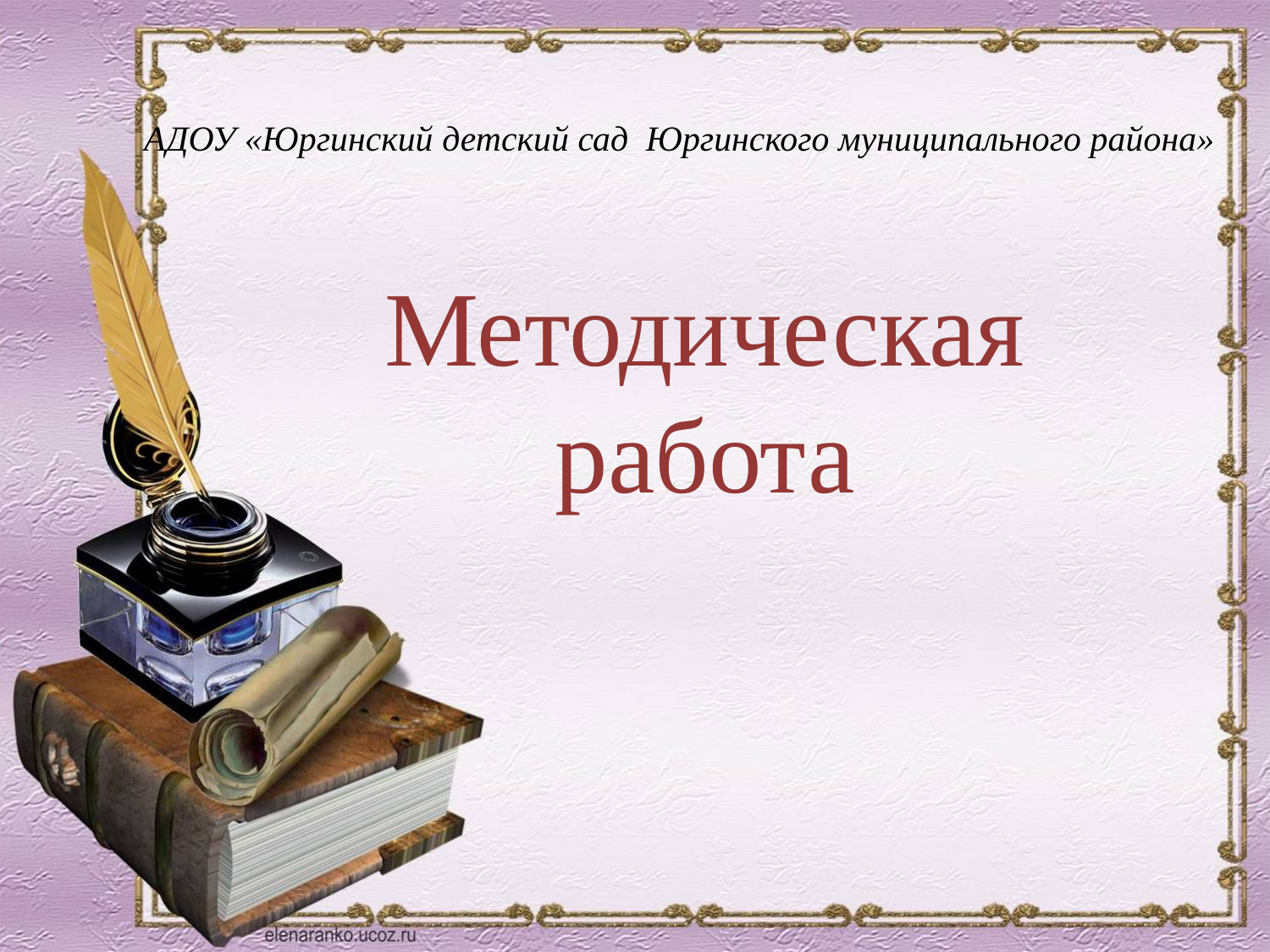

АДОУ «Юргинский детский сад  Юргинского муниципального района»
Методическая работа